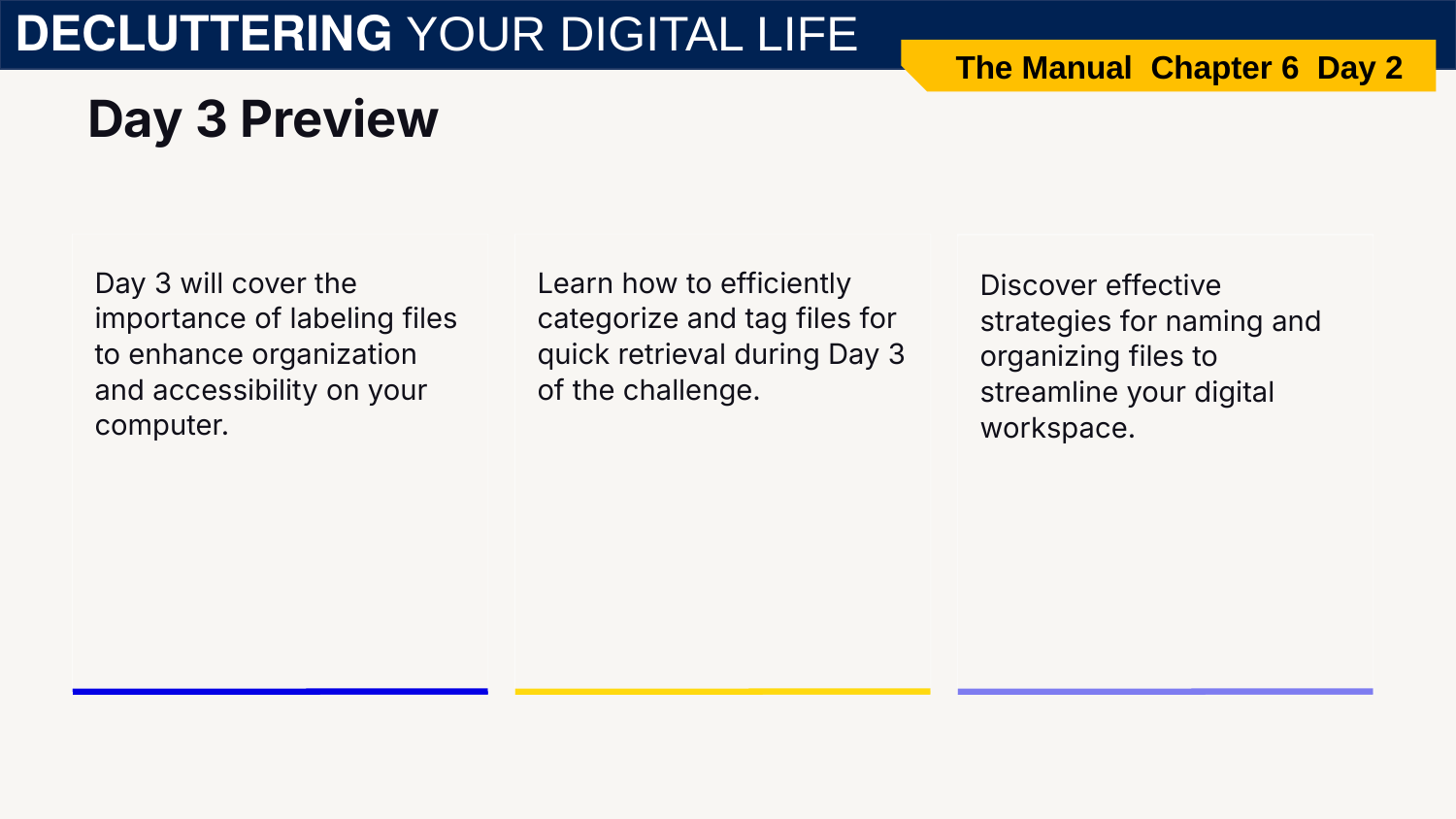

DECLUTTERING YOUR DIGITAL LIFE
The Manual  Chapter 6  Day 2

# Day 3 Preview
Day 3 will cover the importance of labeling files to enhance organization and accessibility on your computer.
Learn how to efficiently categorize and tag files for quick retrieval during Day 3 of the challenge.
Discover effective strategies for naming and organizing files to streamline your digital workspace.